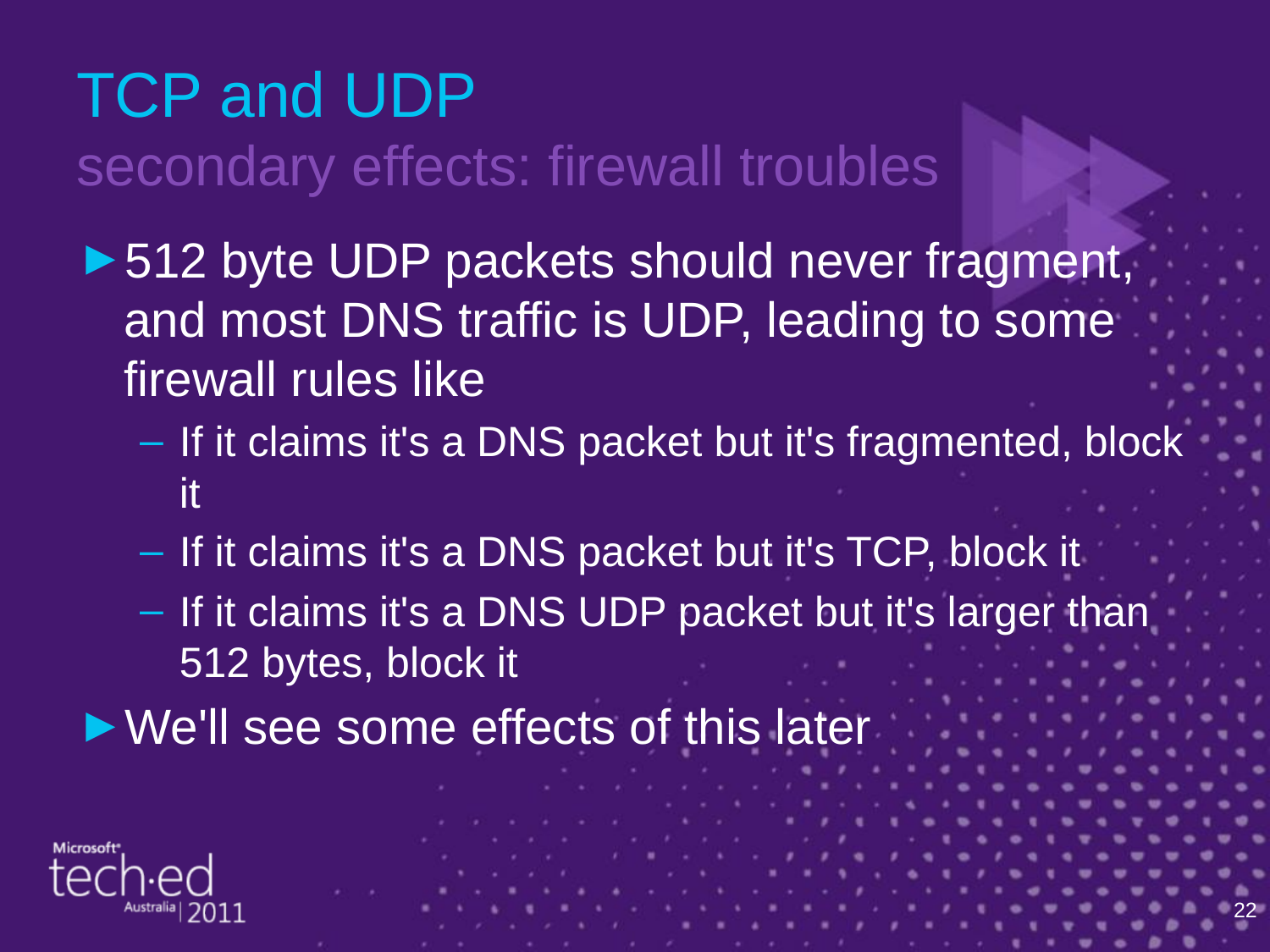

# TCP and UDP secondary effects: firewall troubles
512 byte UDP packets should never fragment, and most DNS traffic is UDP, leading to some firewall rules like
If it claims it's a DNS packet but it's fragmented, block it
If it claims it's a DNS packet but it's TCP, block it
If it claims it's a DNS UDP packet but it's larger than 512 bytes, block it
We'll see some effects of this later
22